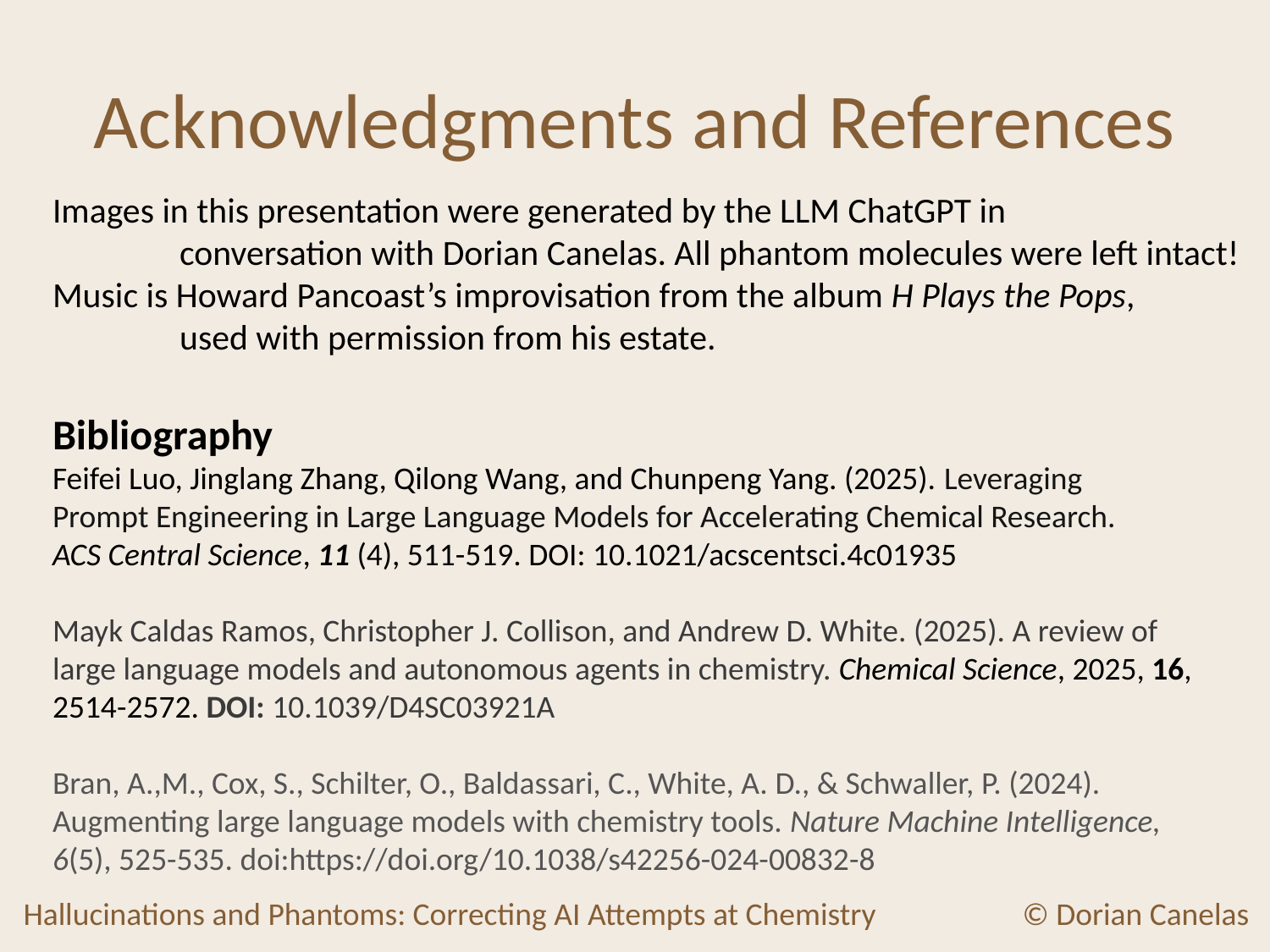

# Acknowledgments and References
Images in this presentation were generated by the LLM ChatGPT in
	conversation with Dorian Canelas. All phantom molecules were left intact!
Music is Howard Pancoast’s improvisation from the album H Plays the Pops,
	used with permission from his estate.

Bibliography
Feifei Luo, Jinglang Zhang, Qilong Wang, and Chunpeng Yang. (2025). Leveraging
Prompt Engineering in Large Language Models for Accelerating Chemical Research.
ACS Central Science, 11 (4), 511-519. DOI: 10.1021/acscentsci.4c01935
Mayk Caldas Ramos, Christopher J. Collison, and Andrew D. White. (2025). A review of
large language models and autonomous agents in chemistry. Chemical Science, 2025, 16,
2514-2572. DOI: 10.1039/D4SC03921A

Bran, A.,M., Cox, S., Schilter, O., Baldassari, C., White, A. D., & Schwaller, P. (2024).
Augmenting large language models with chemistry tools. Nature Machine Intelligence,
6(5), 525-535. doi:https://doi.org/10.1038/s42256-024-00832-8

Hallucinations and Phantoms: Correcting AI Attempts at Chemistry
© Dorian Canelas